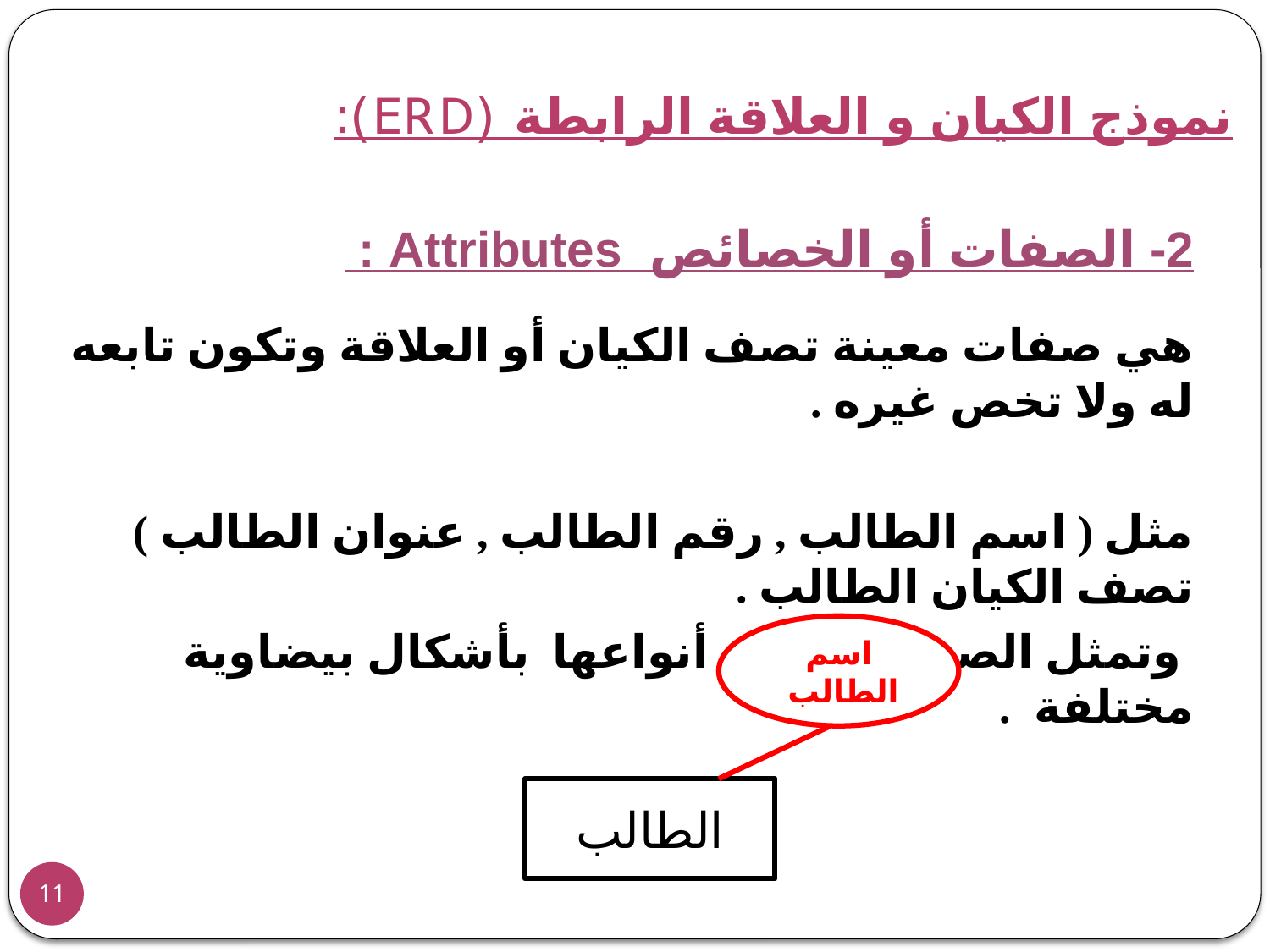

نموذج الكيان و العلاقة الرابطة (ERD):
2- الصفات أو الخصائص  Attributes :

هي صفات معينة تصف الكيان أو العلاقة وتكون تابعه له ولا تخص غيره .

مثل ( اسم الطالب , رقم الطالب , عنوان الطالب ) تصف الكيان الطالب .
 وتمثل الصفات حسب أنواعها  بأشكال بيضاوية مختلفة  .
اسم الطالب

الطالب
11